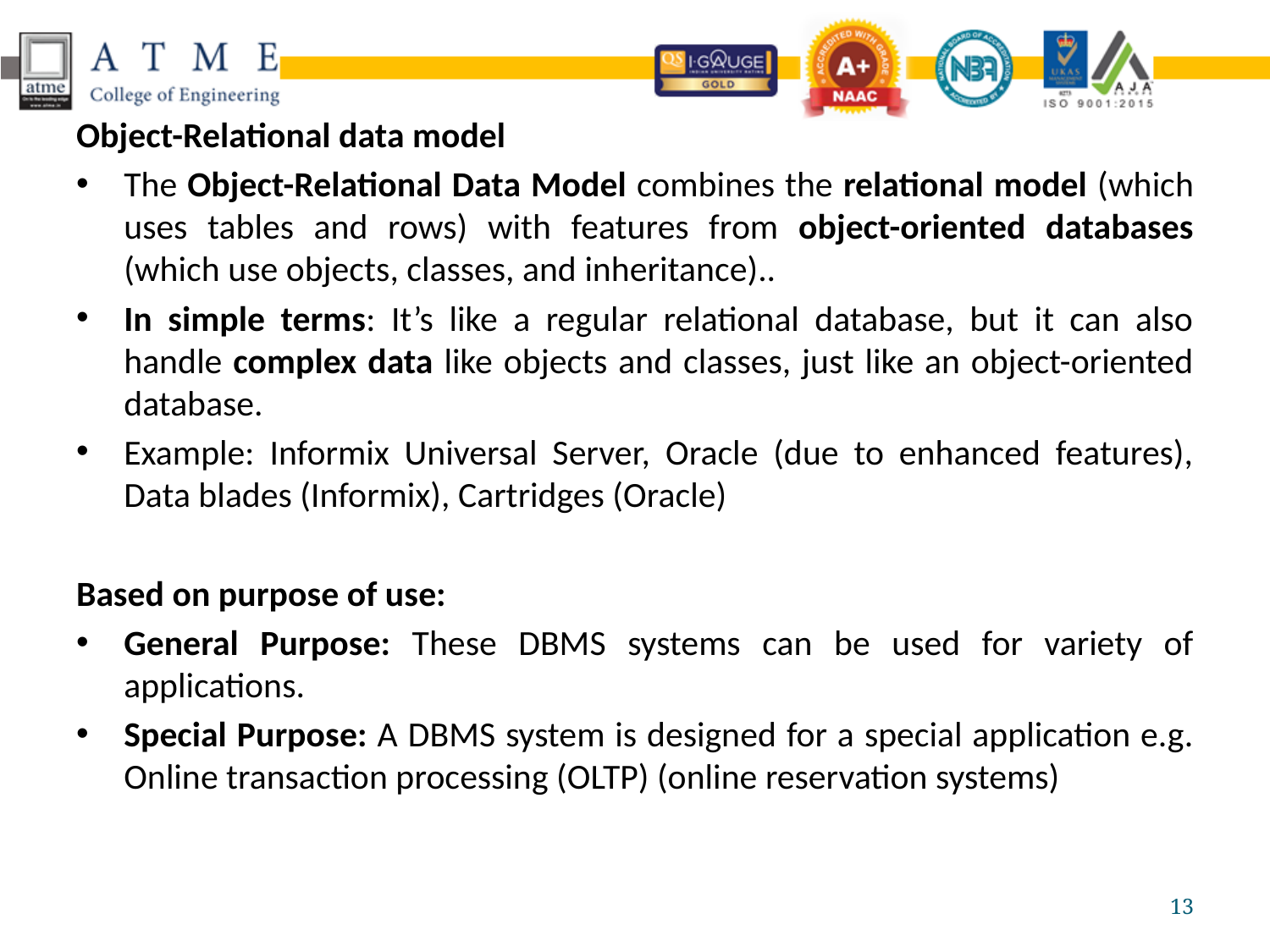

Object-Relational data model
The Object-Relational Data Model combines the relational model (which uses tables and rows) with features from object-oriented databases (which use objects, classes, and inheritance)..
In simple terms: It’s like a regular relational database, but it can also handle complex data like objects and classes, just like an object-oriented database.
Example: Informix Universal Server, Oracle (due to enhanced features), Data blades (Informix), Cartridges (Oracle)

Based on purpose of use:
General Purpose: These DBMS systems can be used for variety of applications.
Special Purpose: A DBMS system is designed for a special application e.g. Online transaction processing (OLTP) (online reservation systems)

13